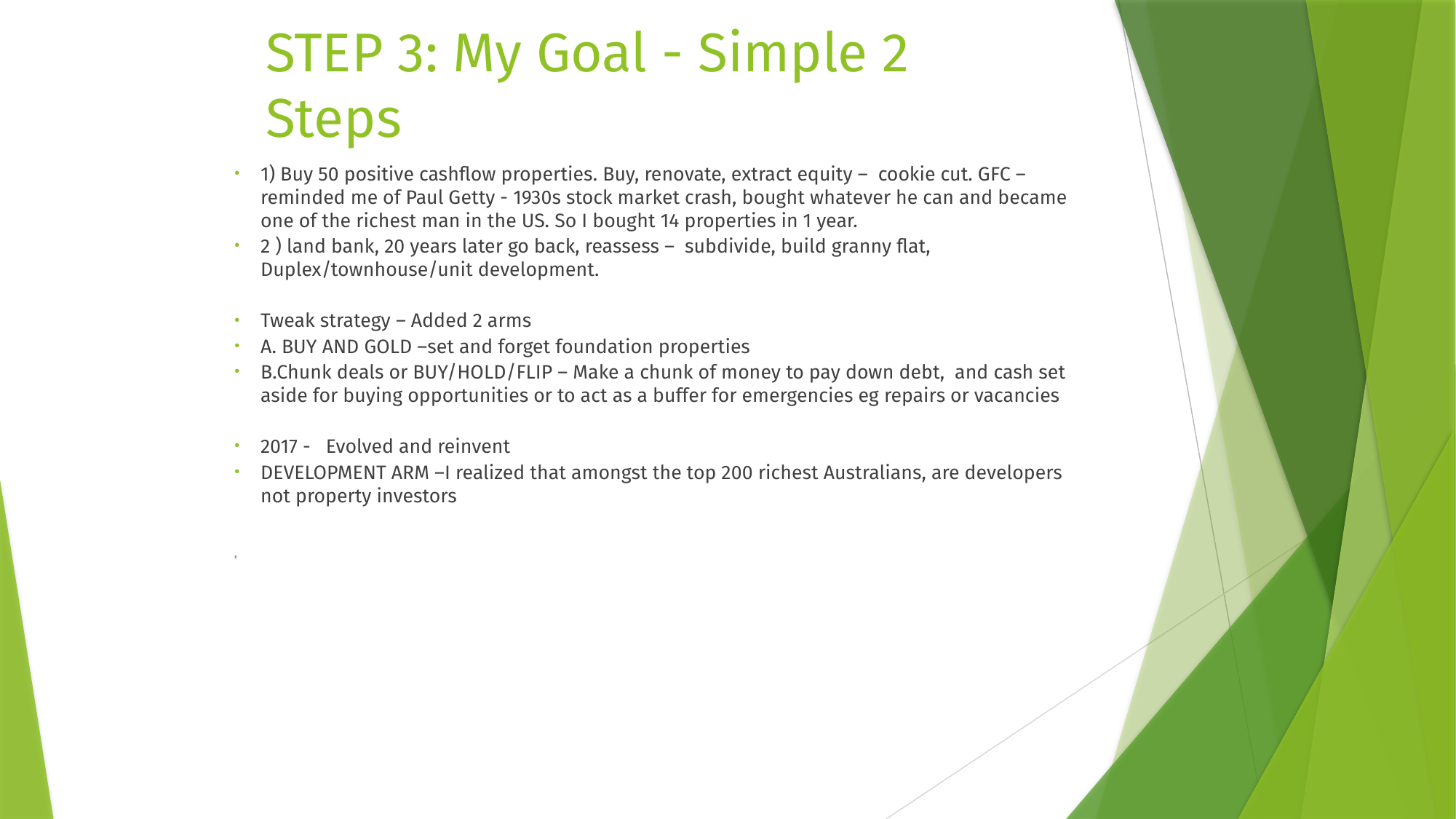

# STEP 3: My Goal - Simple 2 Steps
1) Buy 50 positive cashflow properties. Buy, renovate, extract equity –  cookie cut. GFC – reminded me of Paul Getty - 1930s stock market crash, bought whatever he can and became one of the richest man in the US. So I bought 14 properties in 1 year.
2 ) land bank, 20 years later go back, reassess –  subdivide, build granny flat, Duplex/townhouse/unit development.

Tweak strategy – Added 2 arms
A. BUY AND GOLD –set and forget foundation properties
B.Chunk deals or BUY/HOLD/FLIP – Make a chunk of money to pay down debt,  and cash set aside for buying opportunities or to act as a buffer for emergencies eg repairs or vacancies

2017 -   Evolved and reinvent
DEVELOPMENT ARM –I realized that amongst the top 200 richest Australians, are developers not property investors

K